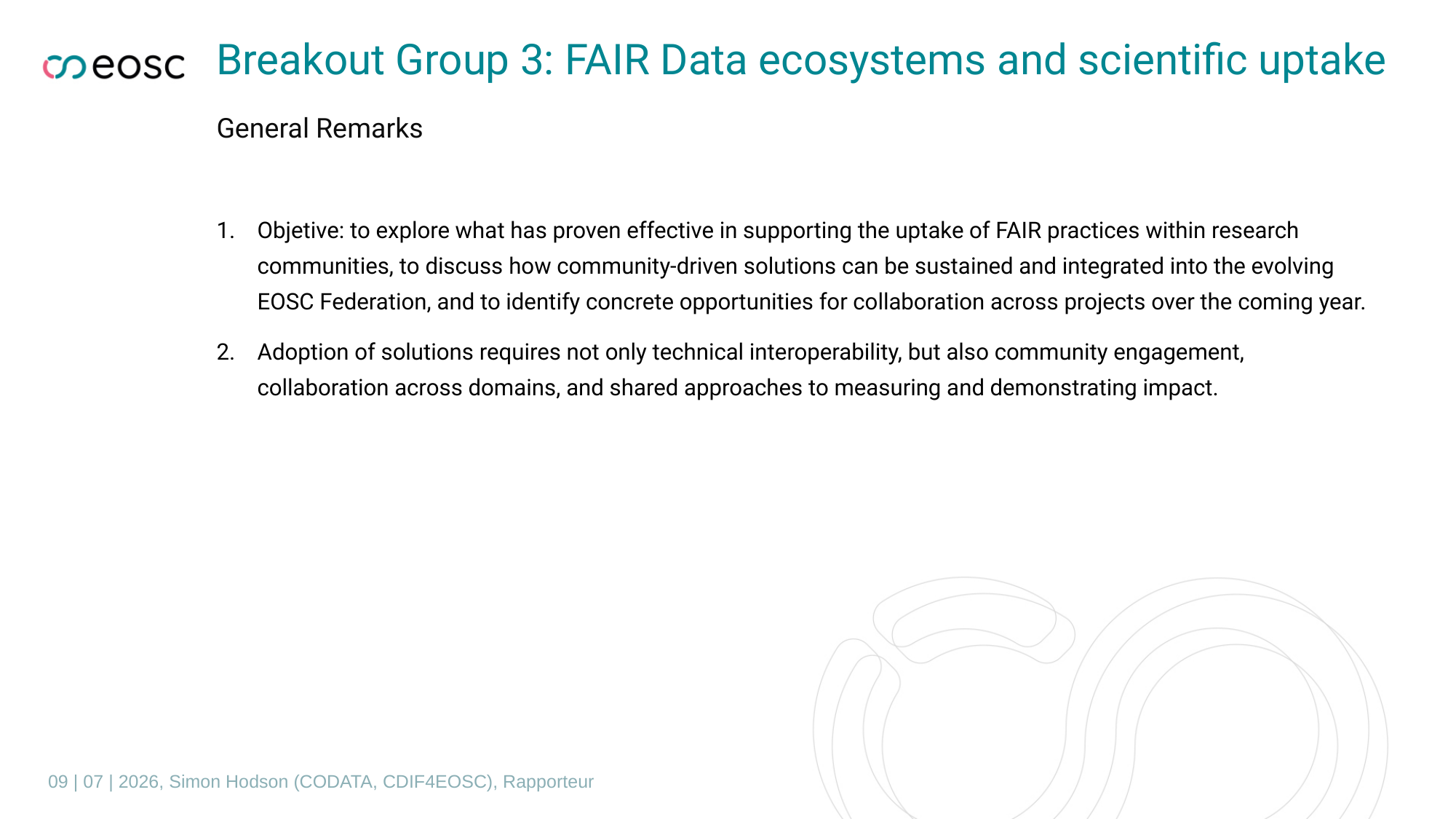

# Breakout Group 3: FAIR Data ecosystems and scientific uptake
General Remarks
Objetive: to explore what has proven effective in supporting the uptake of FAIR practices within research communities, to discuss how community-driven solutions can be sustained and integrated into the evolving EOSC Federation, and to identify concrete opportunities for collaboration across projects over the coming year.
Adoption of solutions requires not only technical interoperability, but also community engagement, collaboration across domains, and shared approaches to measuring and demonstrating impact.
09 | 07 | 2026, Simon Hodson (CODATA, CDIF4EOSC), Rapporteur